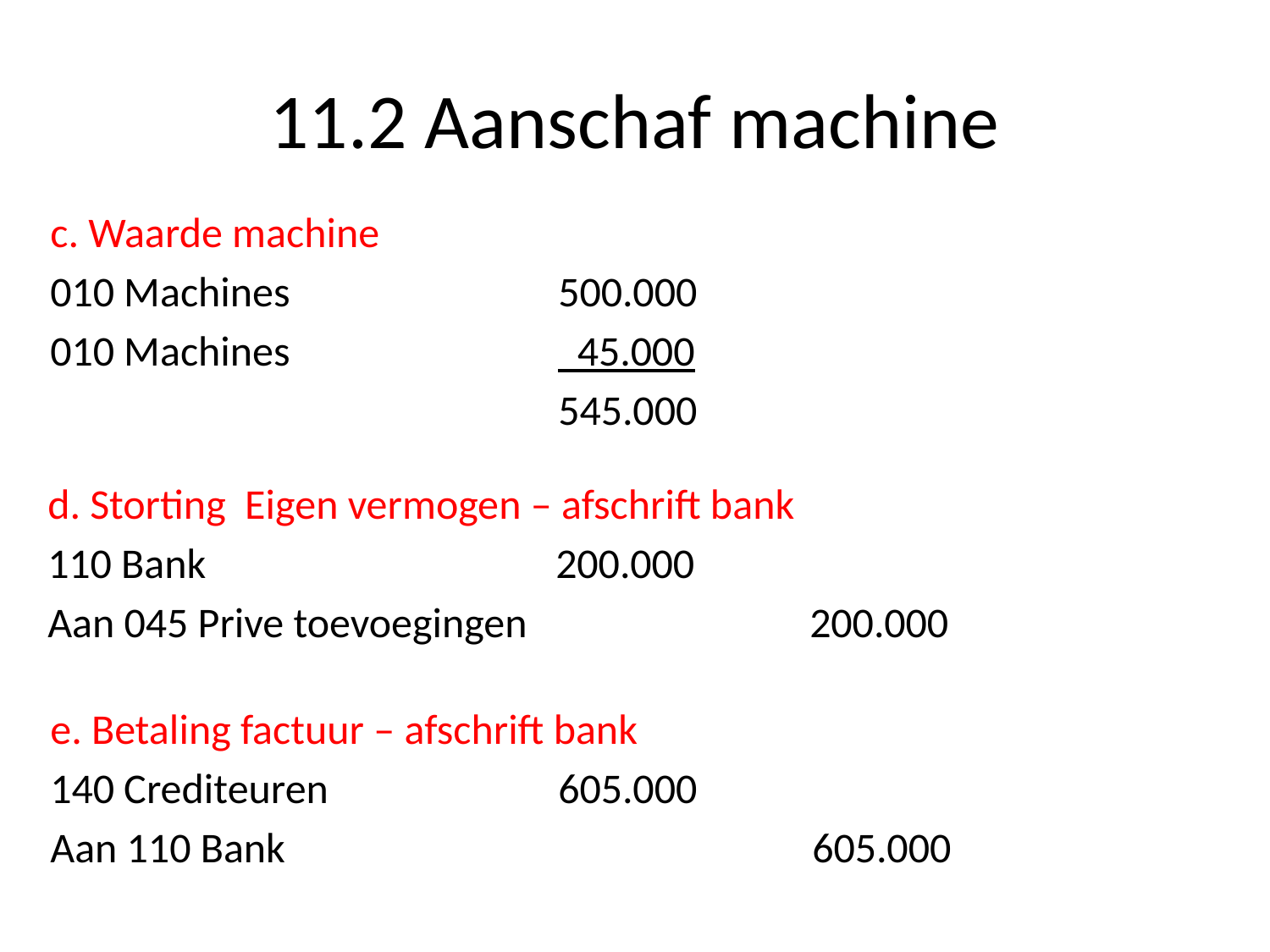

# 11.2 Aanschaf machine
c. Waarde machine
010 Machines			500.000
010 Machines			  45.000
				545.000

d. Storting  Eigen vermogen – afschrift bank
110 Bank			200.000
Aan 045 Prive toevoegingen			200.000

e. Betaling factuur – afschrift bank
140 Crediteuren		605.000
Aan 110 Bank					605.000